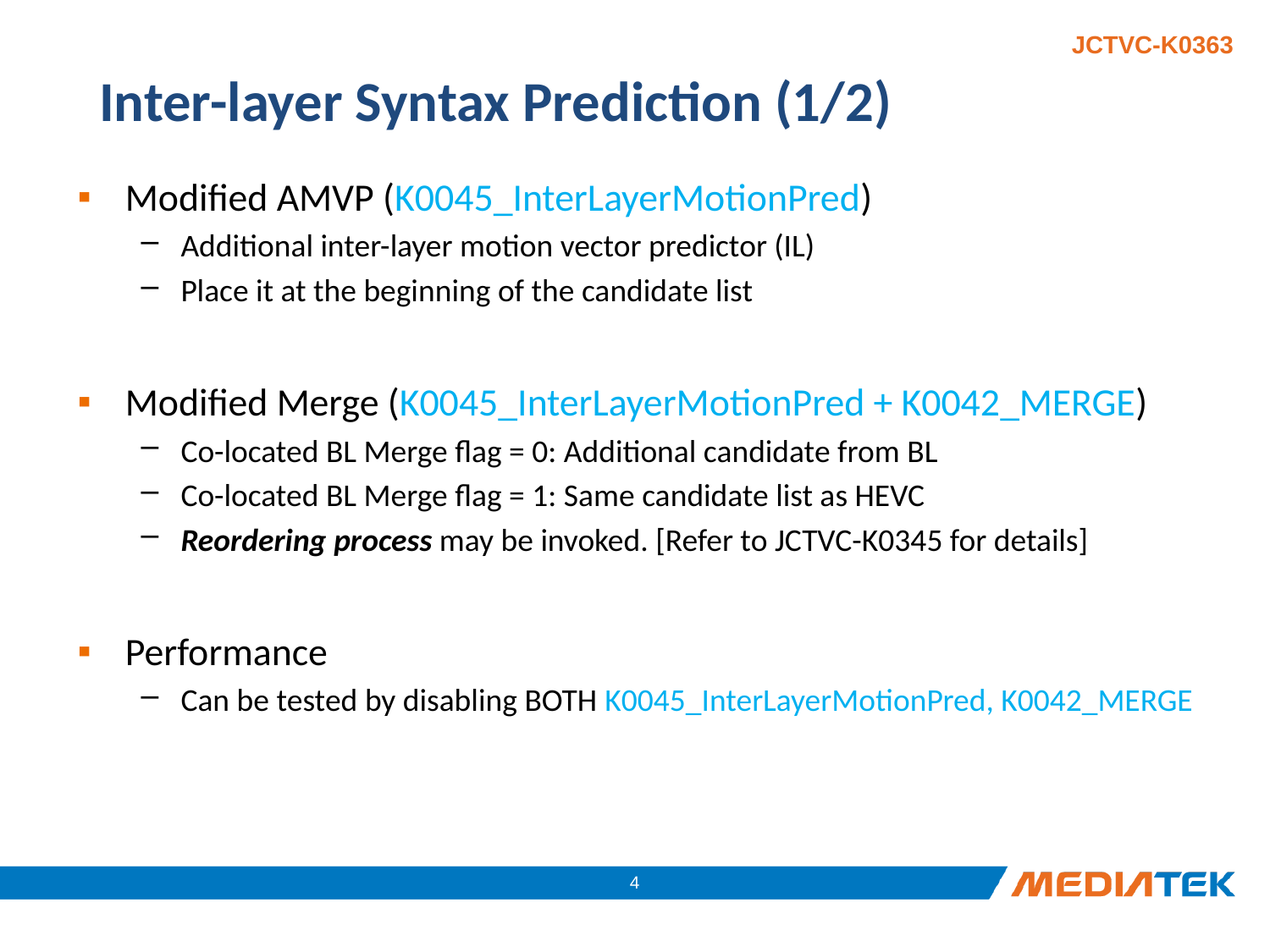

# Inter-layer Syntax Prediction (1/2)
Modified AMVP (K0045_InterLayerMotionPred)
Additional inter-layer motion vector predictor (IL)
Place it at the beginning of the candidate list

Modified Merge (K0045_InterLayerMotionPred + K0042_MERGE)
Co-located BL Merge flag = 0: Additional candidate from BL
Co-located BL Merge flag = 1: Same candidate list as HEVC
Reordering process may be invoked. [Refer to JCTVC-K0345 for details]

Performance
Can be tested by disabling BOTH K0045_InterLayerMotionPred, K0042_MERGE

4